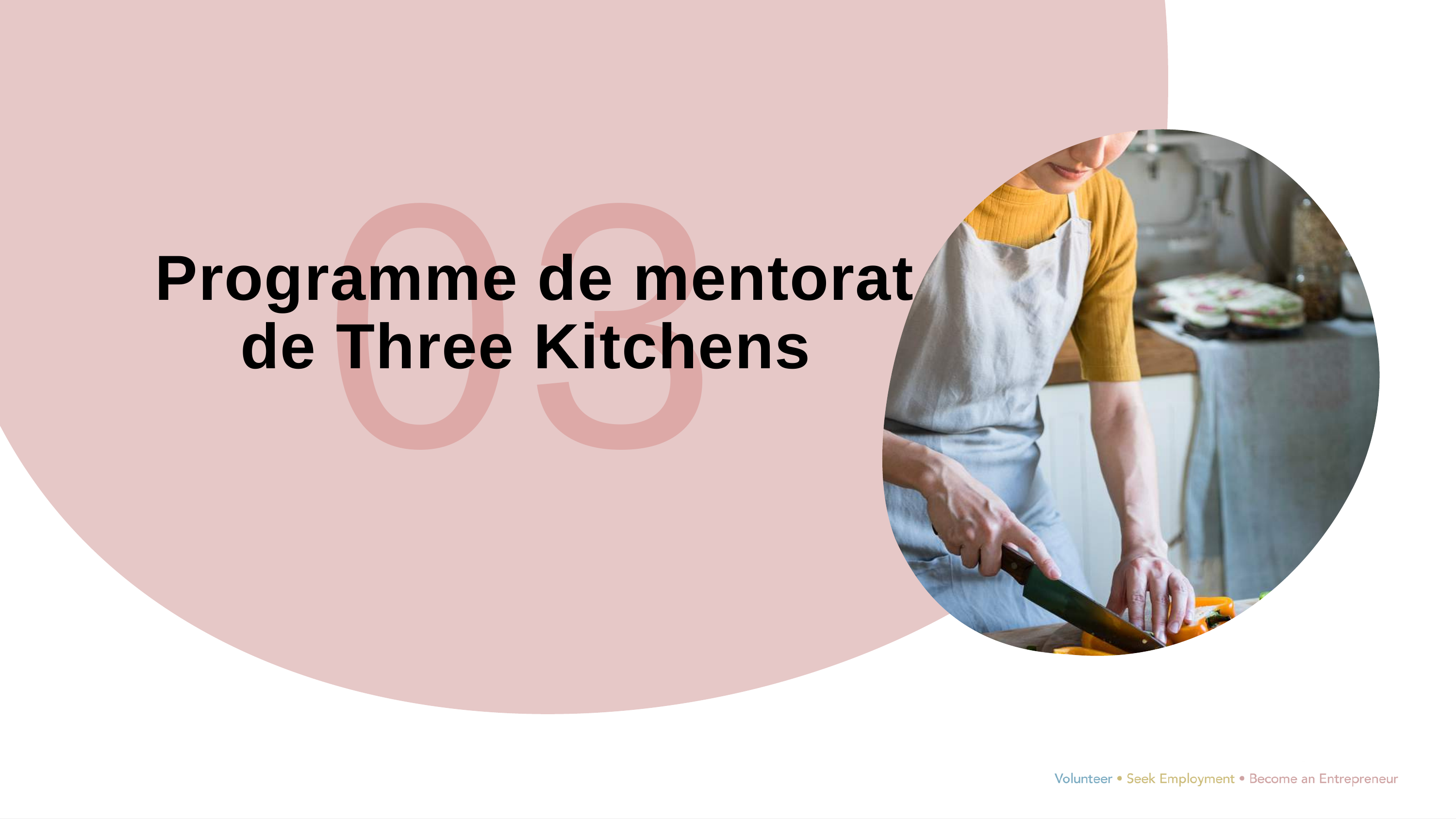

03

 Programme de mentorat de Three Kitchens